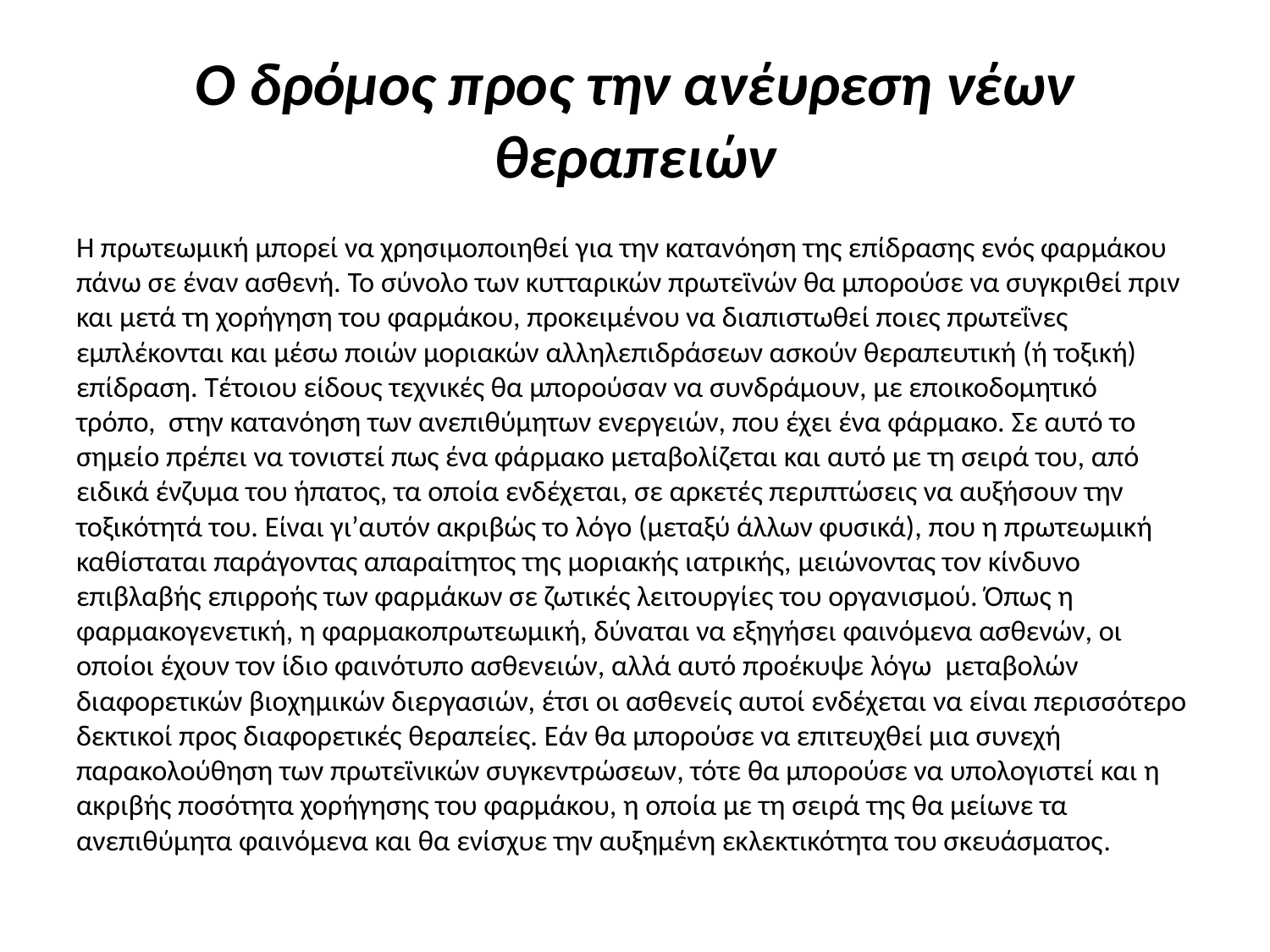

# Ο δρόμος προς την ανέυρεση νέων θεραπειών
Η πρωτεωμική μπορεί να χρησιμοποιηθεί για την κατανόηση της επίδρασης ενός φαρμάκου πάνω σε έναν ασθενή. Το σύνολο των κυτταρικών πρωτεϊνών θα μπορούσε να συγκριθεί πριν και μετά τη χορήγηση του φαρμάκου, προκειμένου να διαπιστωθεί ποιες πρωτεΐνες εμπλέκονται και μέσω ποιών μοριακών αλληλεπιδράσεων ασκούν θεραπευτική (ή τοξική) επίδραση. Τέτοιου είδους τεχνικές θα μπορούσαν να συνδράμουν, με εποικοδομητικό τρόπο,  στην κατανόηση των ανεπιθύμητων ενεργειών, που έχει ένα φάρμακο. Σε αυτό το σημείο πρέπει να τονιστεί πως ένα φάρμακο μεταβολίζεται και αυτό με τη σειρά του, από ειδικά ένζυμα του ήπατος, τα οποία ενδέχεται, σε αρκετές περιπτώσεις να αυξήσουν την τοξικότητά του. Είναι γι’αυτόν ακριβώς το λόγο (μεταξύ άλλων φυσικά), που η πρωτεωμική καθίσταται παράγοντας απαραίτητος της μοριακής ιατρικής, μειώνοντας τον κίνδυνο επιβλαβής επιρροής των φαρμάκων σε ζωτικές λειτουργίες του οργανισμού. Όπως η φαρμακογενετική, η φαρμακοπρωτεωμική, δύναται να εξηγήσει φαινόμενα ασθενών, οι οποίοι έχουν τον ίδιο φαινότυπο ασθενειών, αλλά αυτό προέκυψε λόγω  μεταβολών διαφορετικών βιοχημικών διεργασιών, έτσι οι ασθενείς αυτοί ενδέχεται να είναι περισσότερο δεκτικοί προς διαφορετικές θεραπείες. Εάν θα μπορούσε να επιτευχθεί μια συνεχή παρακολούθηση των πρωτεϊνικών συγκεντρώσεων, τότε θα μπορούσε να υπολογιστεί και η ακριβής ποσότητα χορήγησης του φαρμάκου, η οποία με τη σειρά της θα μείωνε τα ανεπιθύμητα φαινόμενα και θα ενίσχυε την αυξημένη εκλεκτικότητα του σκευάσματος.